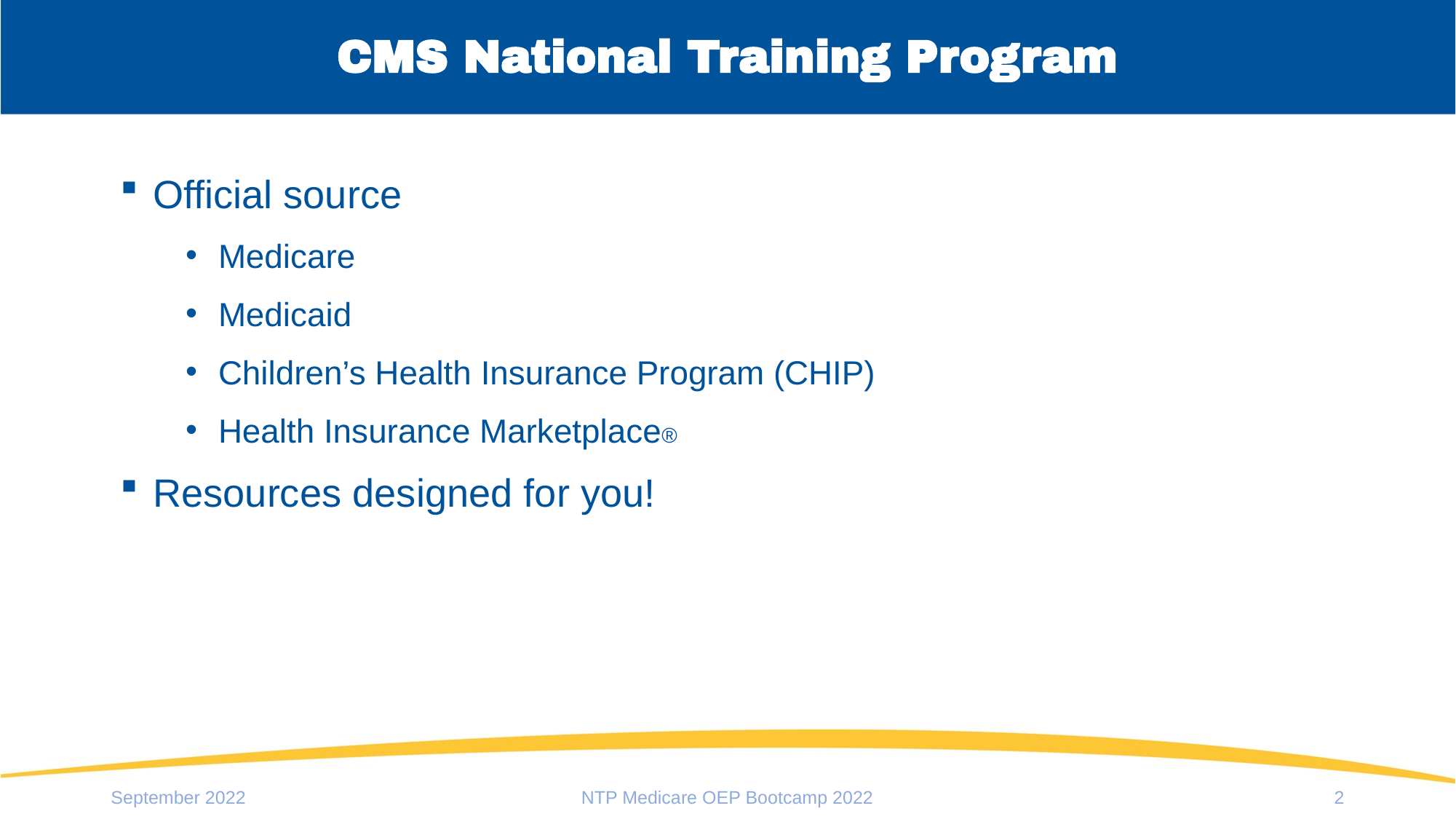

# CMS National Training Program
Official source
Medicare
Medicaid
Children’s Health Insurance Program (CHIP)
Health Insurance Marketplace®
Resources designed for you!
September 2022
NTP Medicare OEP Bootcamp 2022
2